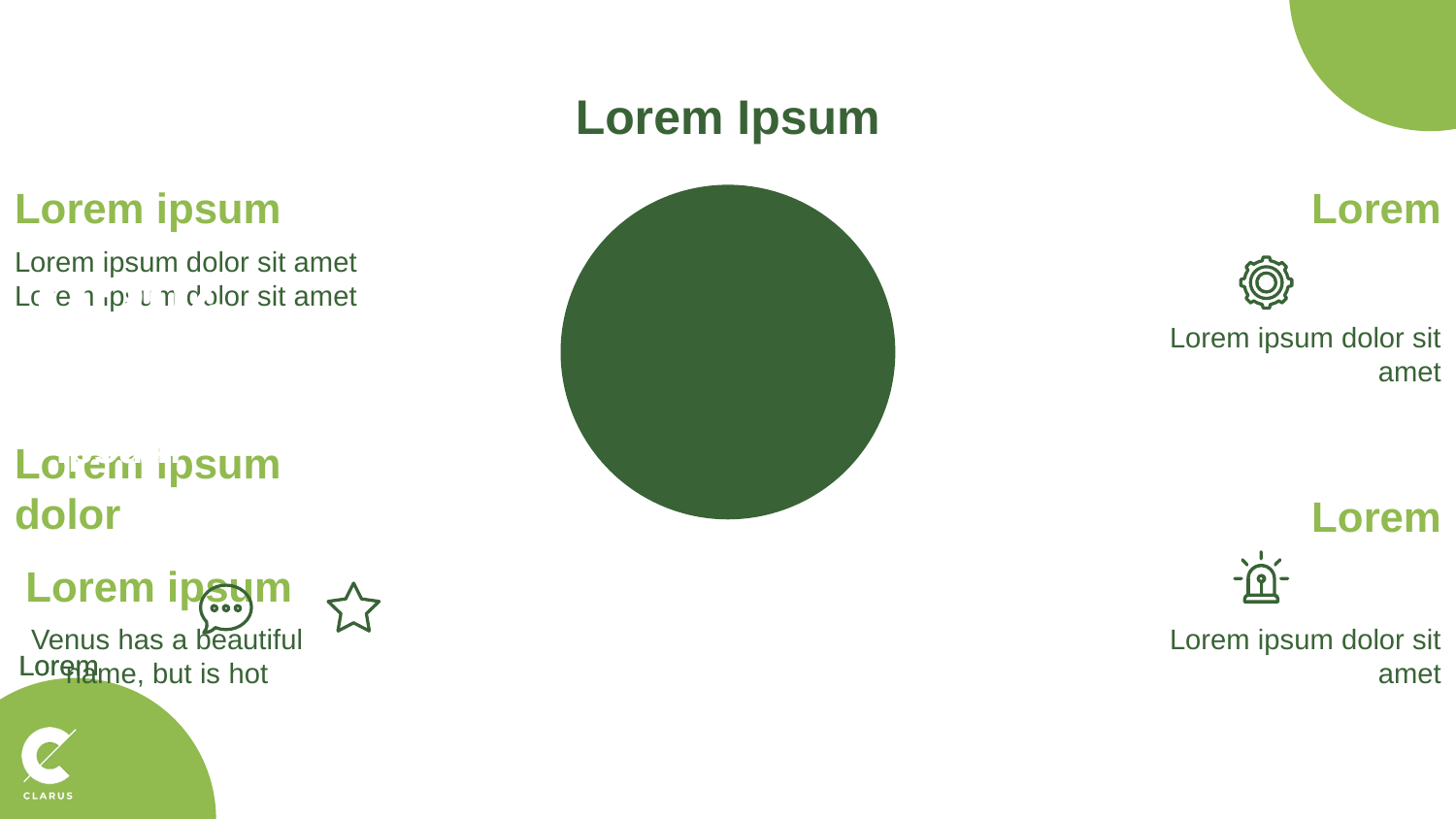

# Lorem Ipsum
Lorem ipsum
Lorem

Lorem ipsum dolor sit amet
Lorem ipsum dolor sit amet

92%
Lorem ipsum dolor sit amet
Lorem
ipsum
Lorem ipsum dolor
Lorem
Lorem ipsum

Venus has a beautiful name, but is hot
Lorem ipsum dolor sit amet
Lorem
Lorem